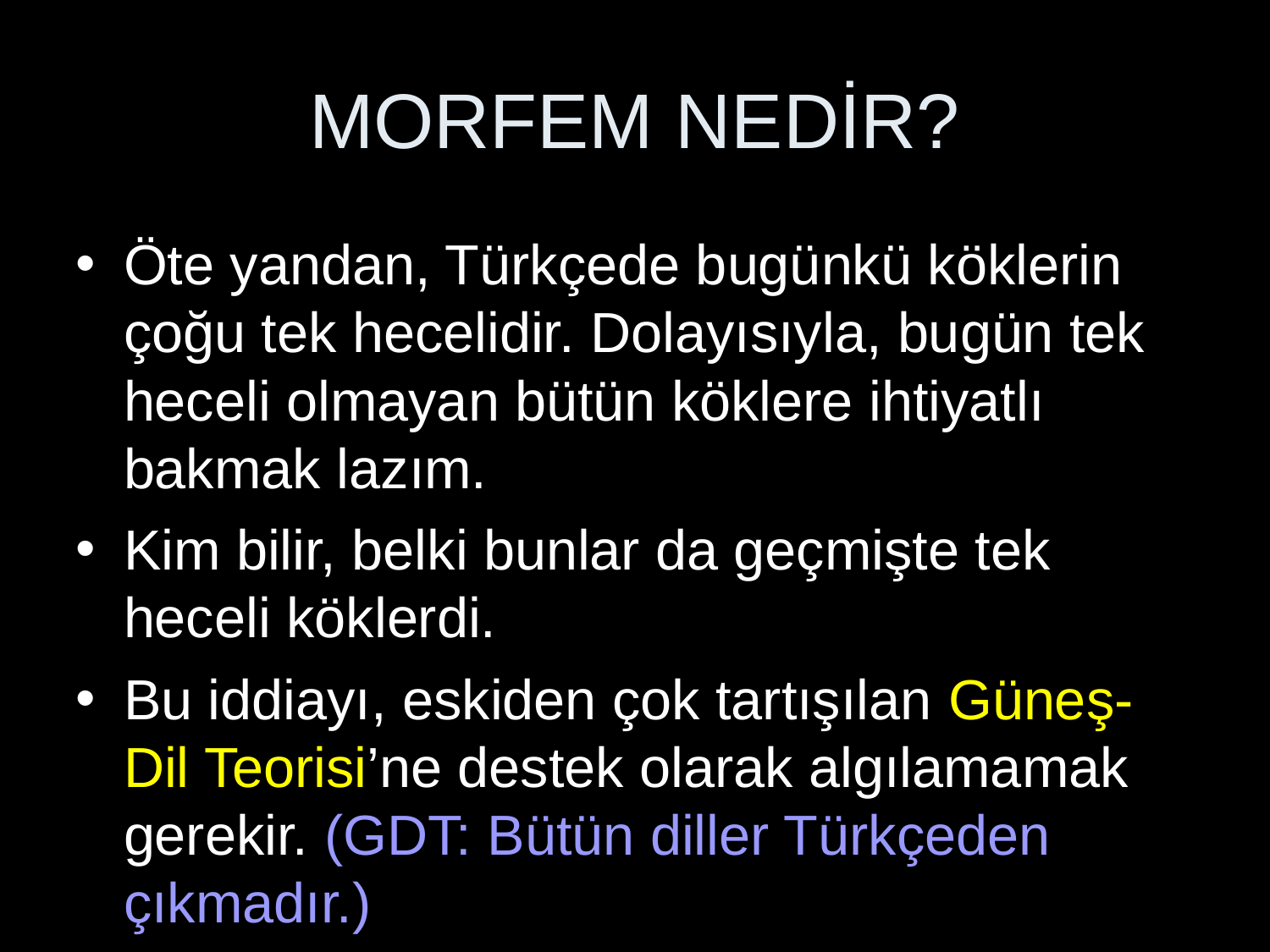

# MORFEM NEDİR?
Öte yandan, Türkçede bugünkü köklerin çoğu tek hecelidir. Dolayısıyla, bugün tek heceli olmayan bütün köklere ihtiyatlı bakmak lazım.
Kim bilir, belki bunlar da geçmişte tek heceli köklerdi.
Bu iddiayı, eskiden çok tartışılan Güneş-Dil Teorisi’ne destek olarak algılamamak gerekir. (GDT: Bütün diller Türkçeden çıkmadır.)